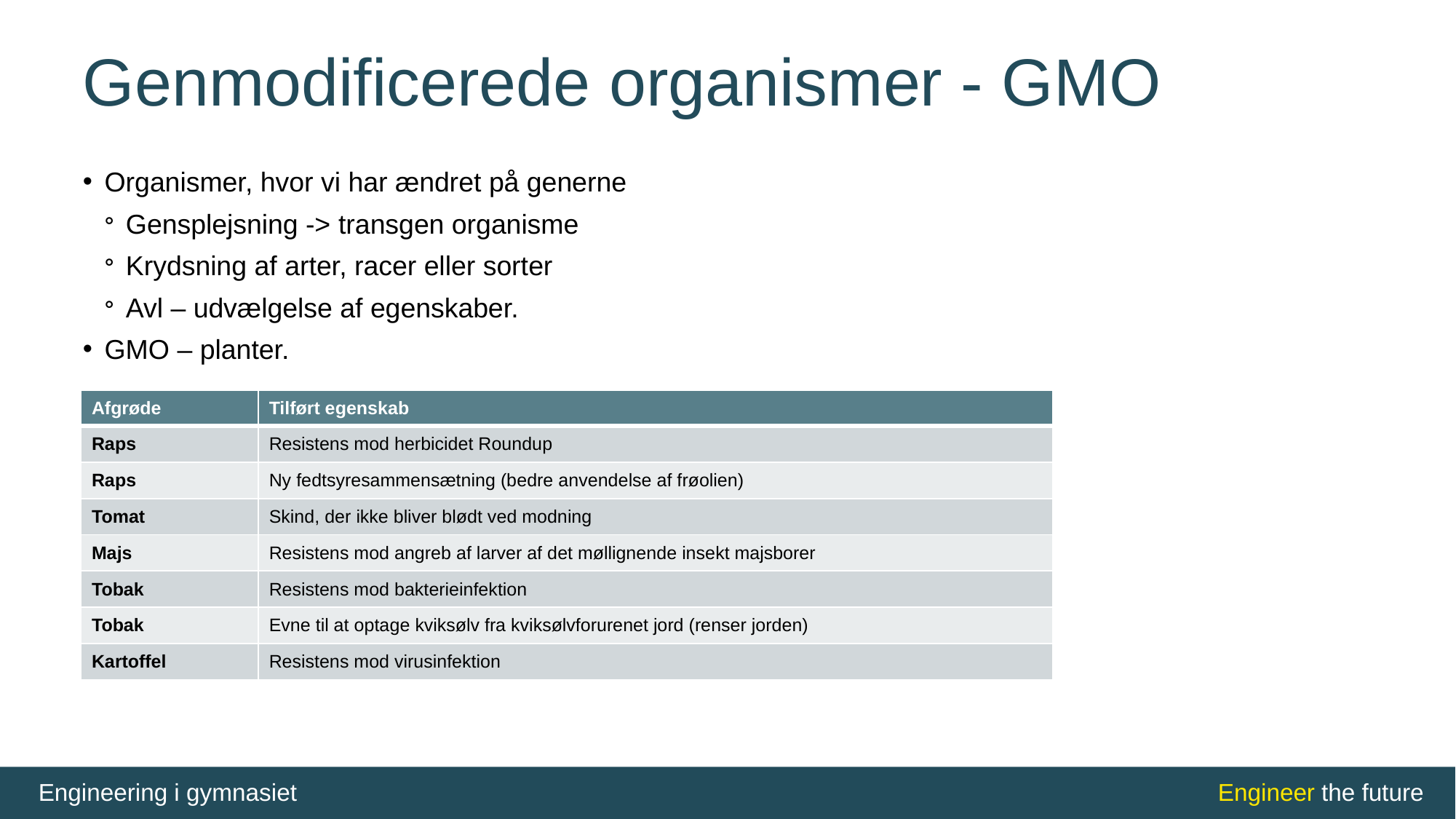

# Genmodificerede organismer - GMO
Organismer, hvor vi har ændret på generne
Gensplejsning -> transgen organisme
Krydsning af arter, racer eller sorter
Avl – udvælgelse af egenskaber.
GMO – planter.

| Afgrøde | Tilført egenskab |
| --- | --- |
| Raps | Resistens mod herbicidet Roundup |
| Raps | Ny fedtsyresammensætning (bedre anvendelse af frøolien) |
| Tomat | Skind, der ikke bliver blødt ved modning |
| Majs | Resistens mod angreb af larver af det møllignende insekt majsborer |
| Tobak | Resistens mod bakterieinfektion |
| Tobak | Evne til at optage kviksølv fra kviksølvforurenet jord (renser jorden) |
| Kartoffel | Resistens mod virusinfektion |